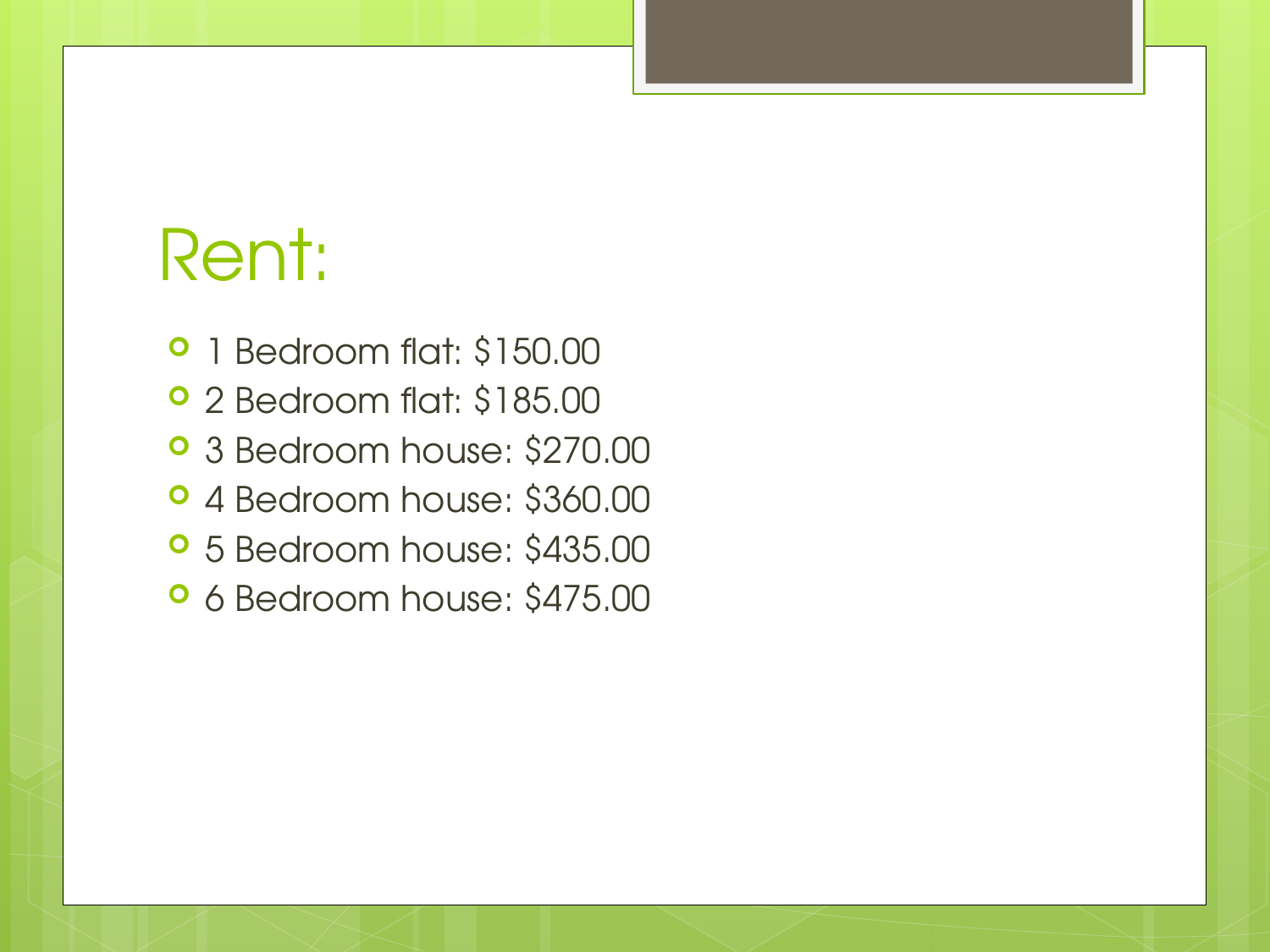

# Rent:
1 Bedroom flat: $150.00
2 Bedroom flat: $185.00
3 Bedroom house: $270.00
4 Bedroom house: $360.00
5 Bedroom house: $435.00
6 Bedroom house: $475.00